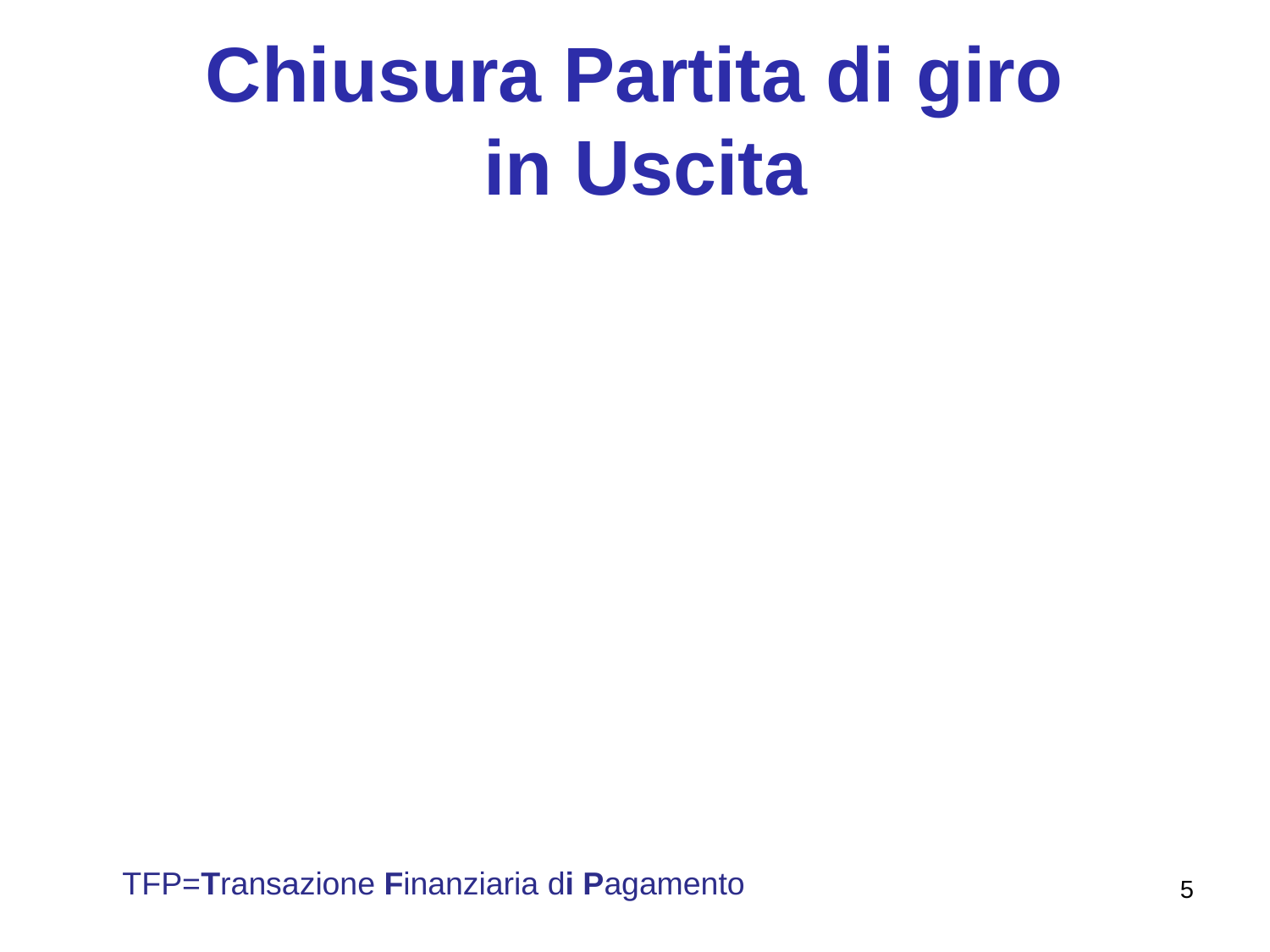

# Chiusura Partita di giro in Uscita

TFP=Transazione Finanziaria di Pagamento
5